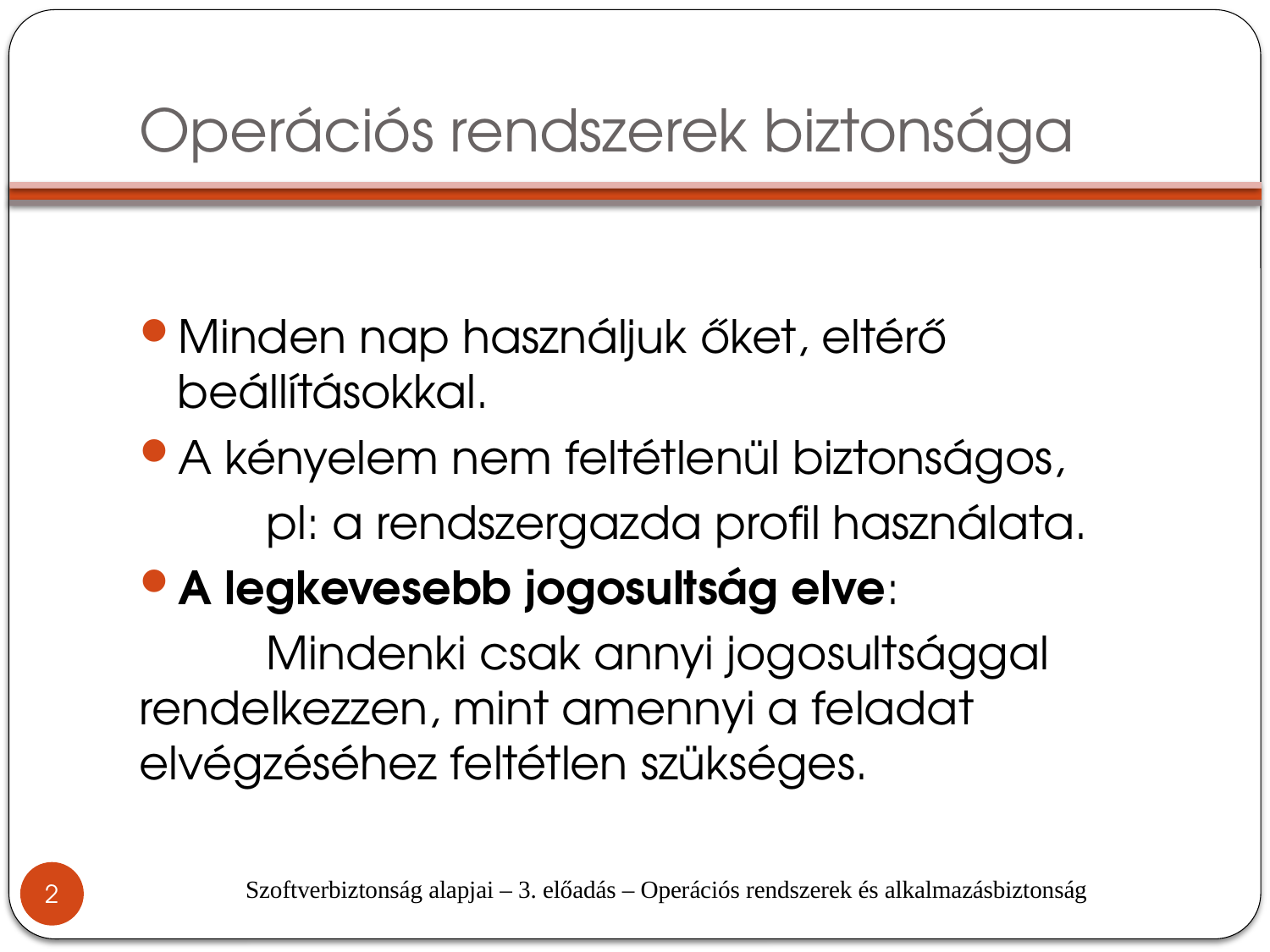

# Operációs rendszerek biztonsága

Minden nap használjuk őket, eltérő beállításokkal.
A kényelem nem feltétlenül biztonságos,
	pl: a rendszergazda profil használata.
A legkevesebb jogosultság elve:
	Mindenki csak annyi jogosultsággal 	rendelkezzen, mint amennyi a feladat 	elvégzéséhez feltétlen szükséges.
Szoftverbiztonság alapjai – 3. előadás – Operációs rendszerek és alkalmazásbiztonság
2